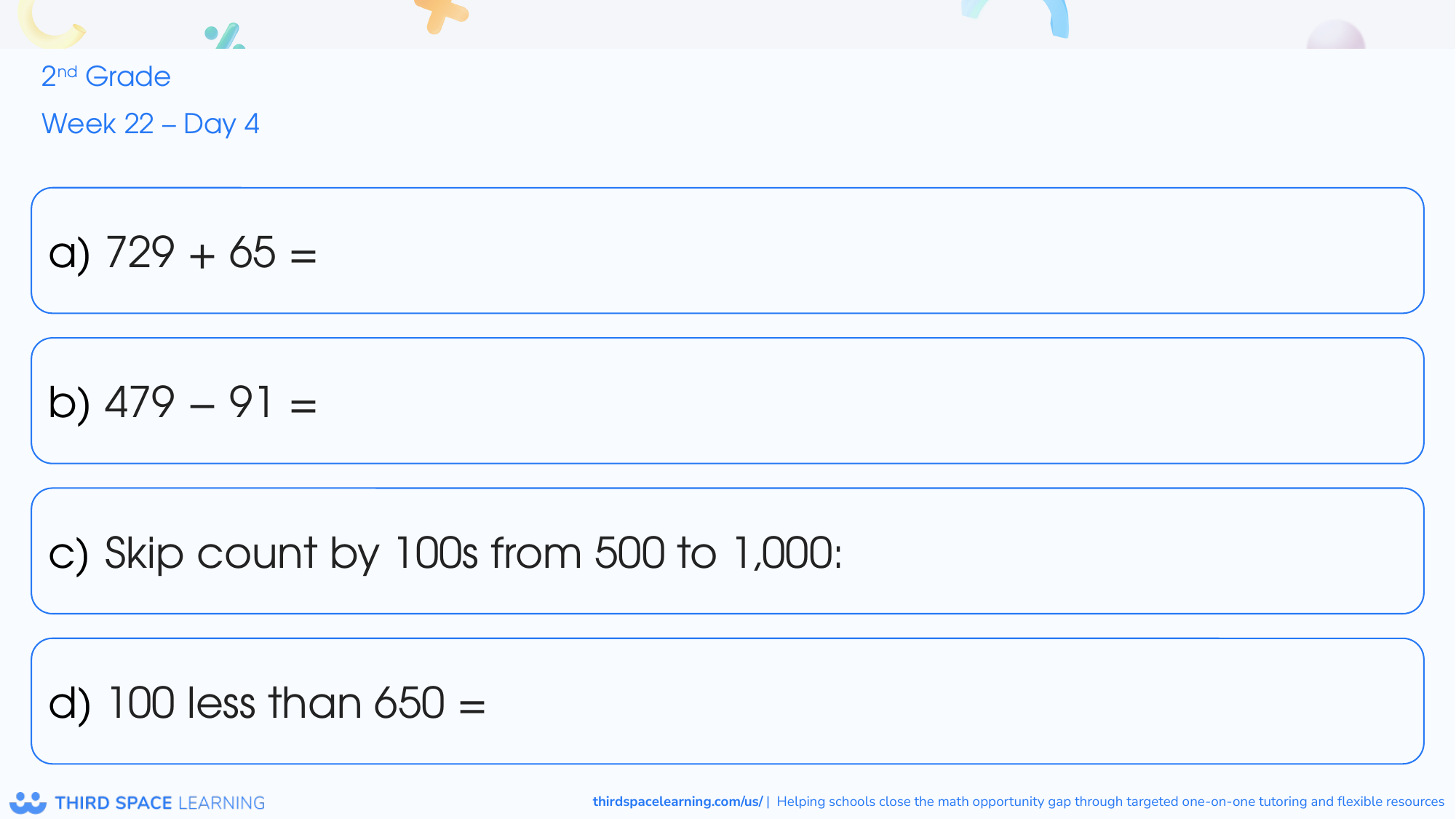

2nd Grade
Week 22 – Day 4
729 + 65 =
479 − 91 =
Skip count by 100s from 500 to 1,000:
100 less than 650 =